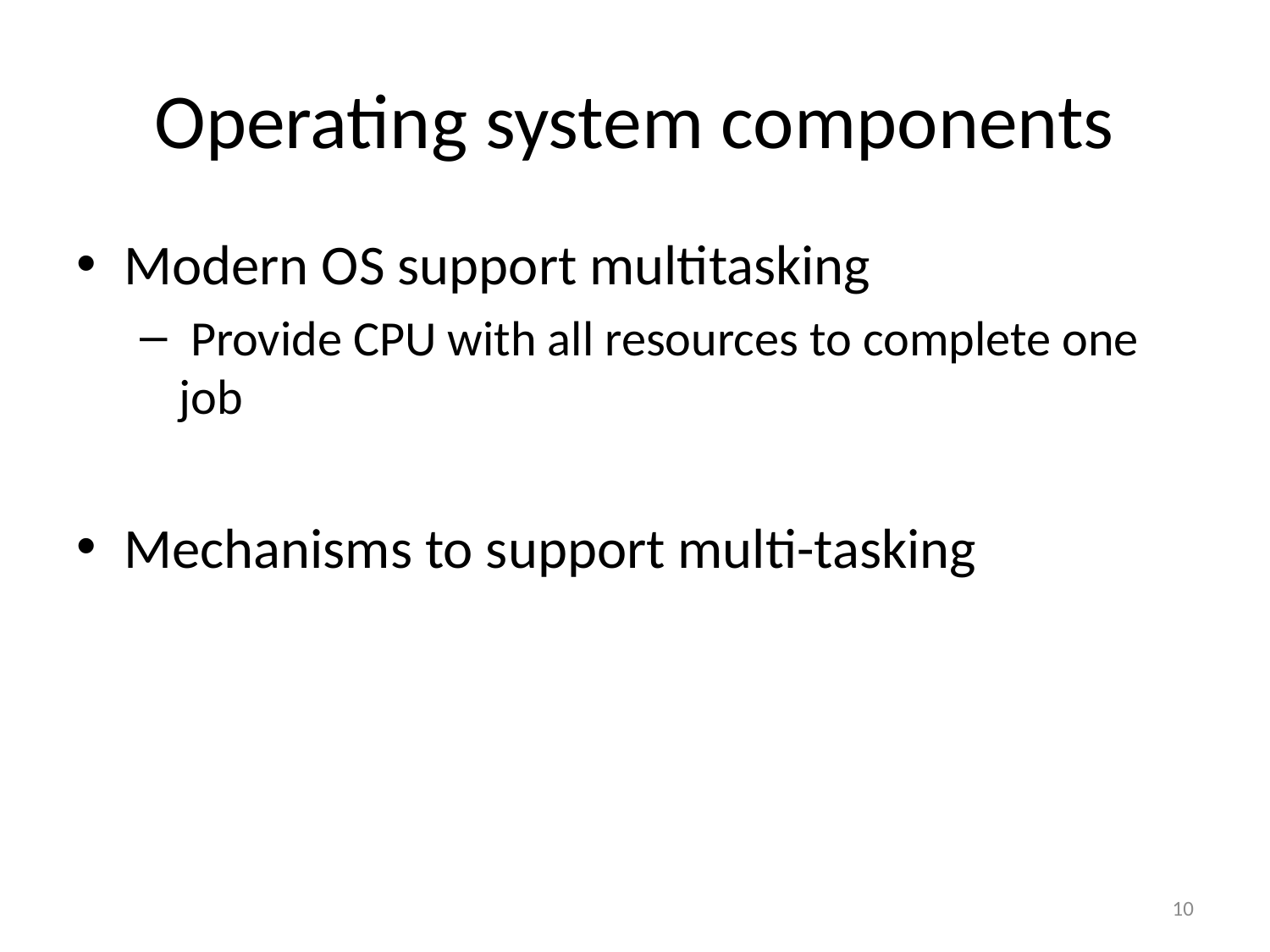

# Operating system components
Modern OS support multitasking
 Provide CPU with all resources to complete one job

Mechanisms to support multi-tasking
10